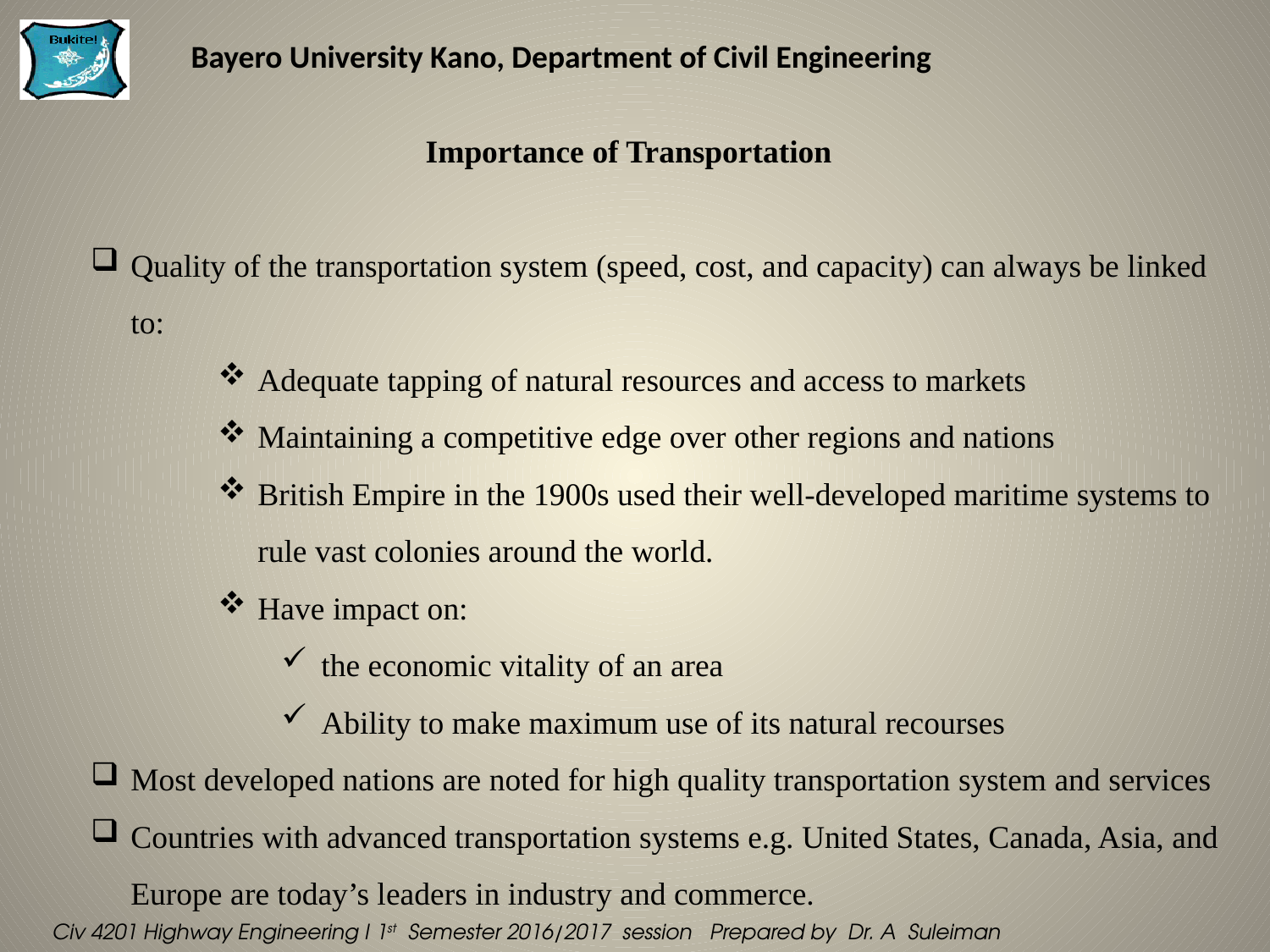

Importance of Transportation

Quality of the transportation system (speed, cost, and capacity) can always be linked to:
Adequate tapping of natural resources and access to markets
Maintaining a competitive edge over other regions and nations
British Empire in the 1900s used their well-developed maritime systems to rule vast colonies around the world.
Have impact on:
the economic vitality of an area
Ability to make maximum use of its natural recourses
Most developed nations are noted for high quality transportation system and services
Countries with advanced transportation systems e.g. United States, Canada, Asia, and Europe are today’s leaders in industry and commerce.